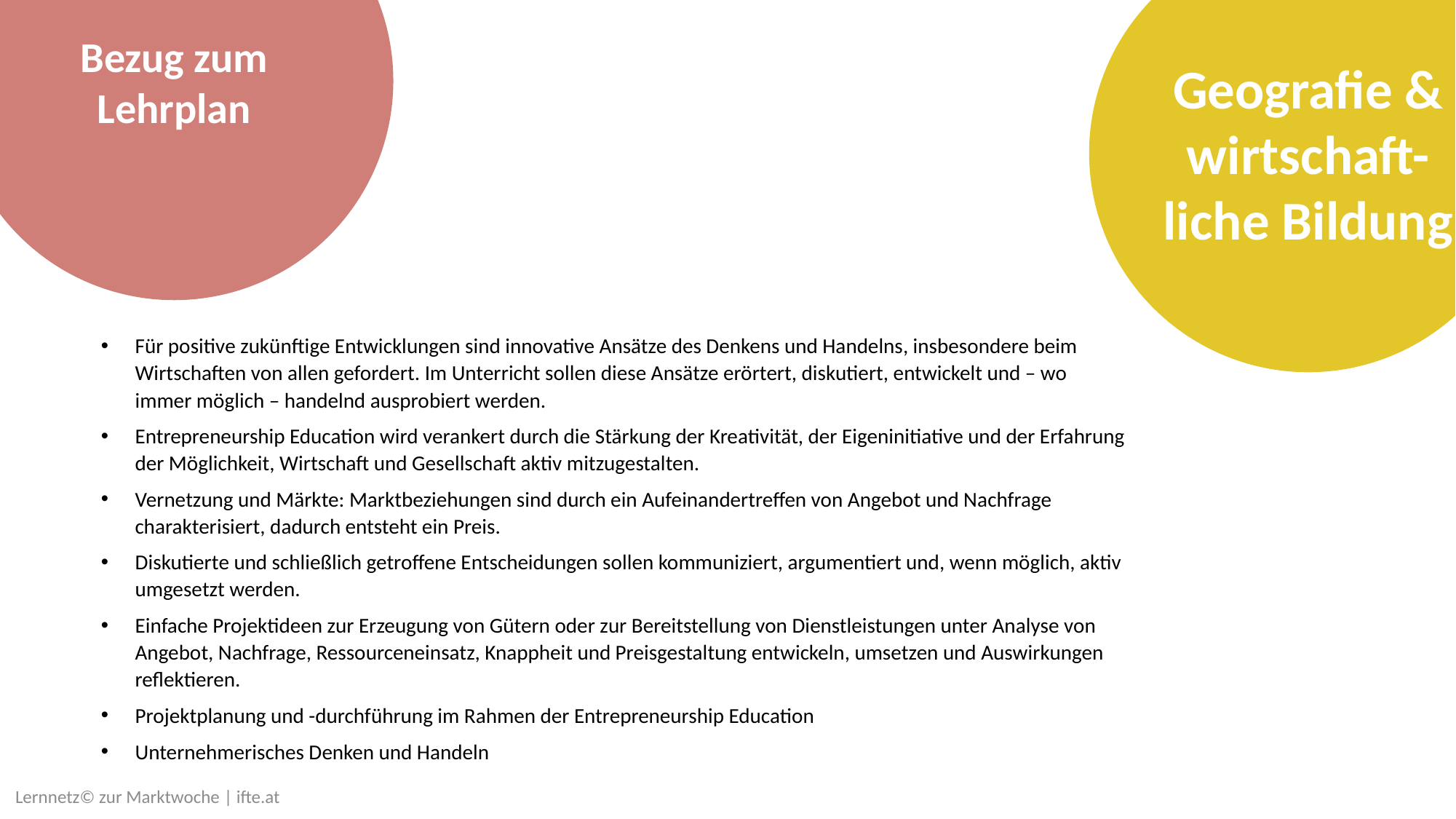

mögliche Aktivitäten im Projekt „Marktwoche“
Bezug zum Lehrplan
Geografie & wirtschaft-liche Bildung
Die gesamte Marktwoche ist für SuS eine Möglichkeit, unternehmerisches Denken und Handeln in der Praxis umzusetzen. Ein (wirtschaftliches) Projekt wird möglichst eigenständig durchgeführt, um alle Schritte von der Idee bis zum Verkaufen selbst zu erleben. In GWB können sehr viele Aktivitäten der Marktwoche stattfinden - die kreativen Module werden am besten in Kooperation mit Fächern wie z. B. Kunst und Gestaltung oder Technik und Design erarbeitet.
Von wichtigen Innovationen in der Wirtschaft (M - Einstieg) über Design Thinking (M - Design Thinking, Teil 1 und M - Design Thinking, Teil 2), bis hin zur Planung der Marktwoche (M - Projekt planen, Materialien und M - Projekt planen, Arbeitspakete) und den Modulen "Angebot und Nachfrage" sowie "Preis berechnen" kann GWB eine zentrale Rolle im Projekt Marktwoche einnehmen.
weitere Möglichkeiten:
M - Ziele bestimmen; M - Design Thinking, Entrepreneurship App;
M - Design Thinking, App besprechen und Tag 2 erklären
Gelerntes spielerisch wiederholen (M - Checkpoint)
finanzielle und allgemeine Reflexion der Marktwoche (M - Reflexion)
Für positive zukünftige Entwicklungen sind innovative Ansätze des Denkens und Handelns, insbesondere beim Wirtschaften von allen gefordert. Im Unterricht sollen diese Ansätze erörtert, diskutiert, entwickelt und – wo immer möglich – handelnd ausprobiert werden.
Entrepreneurship Education wird verankert durch die Stärkung der Kreativität, der Eigeninitiative und der Erfahrung der Möglichkeit, Wirtschaft und Gesellschaft aktiv mitzugestalten.
Vernetzung und Märkte: Marktbeziehungen sind durch ein Aufeinandertreffen von Angebot und Nachfrage charakterisiert, dadurch entsteht ein Preis.
Diskutierte und schließlich getroffene Entscheidungen sollen kommuniziert, argumentiert und, wenn möglich, aktiv umgesetzt werden.
Einfache Projektideen zur Erzeugung von Gütern oder zur Bereitstellung von Dienstleistungen unter Analyse von Angebot, Nachfrage, Ressourceneinsatz, Knappheit und Preisgestaltung entwickeln, umsetzen und Auswirkungen reflektieren.
Projektplanung und -durchführung im Rahmen der Entrepreneurship Education
Unternehmerisches Denken und Handeln
Lernnetz© zur Marktwoche | ifte.at